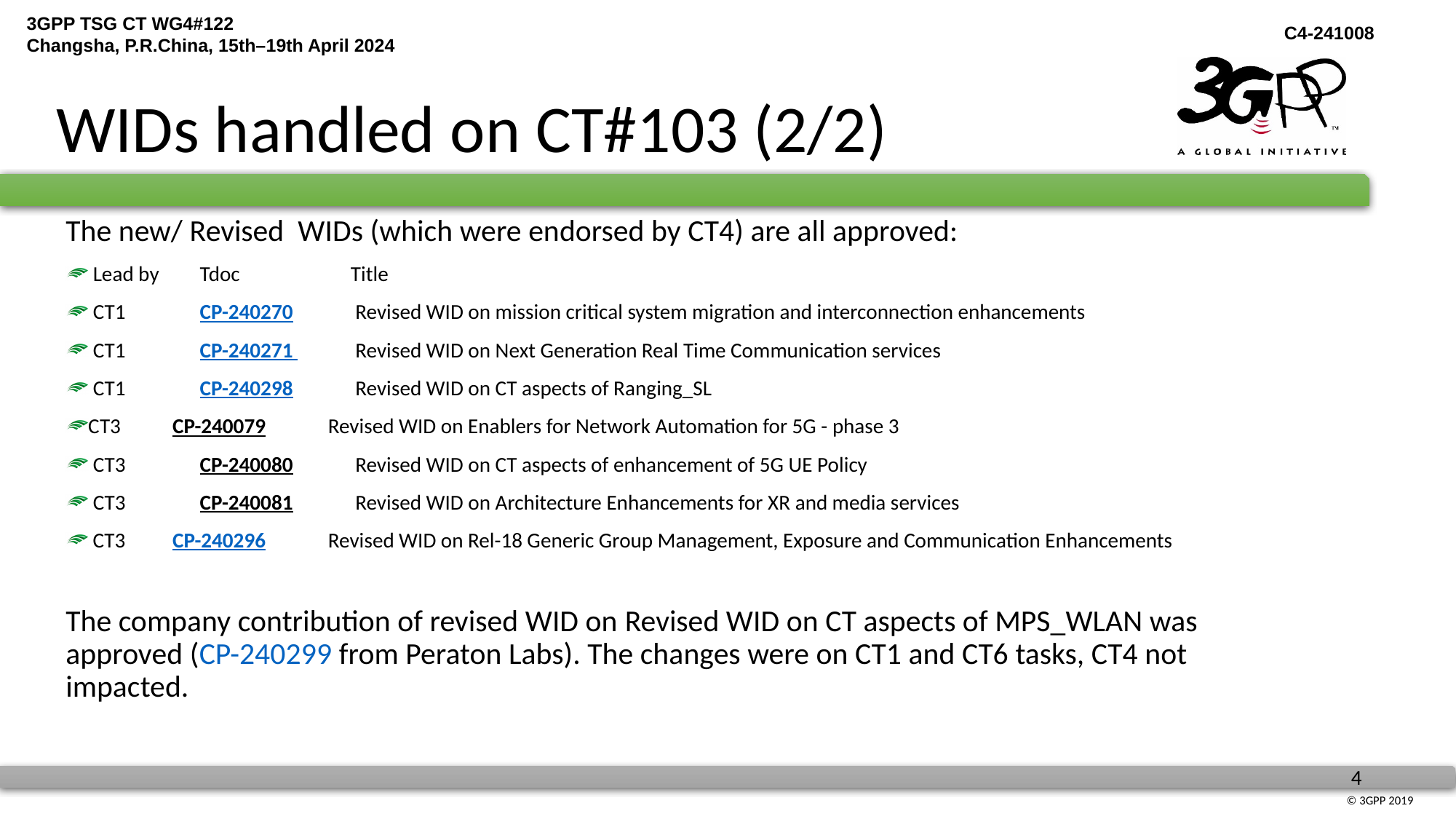

# WIDs handled on CT#103 (2/2)
The new/ Revised  WIDs (which were endorsed by CT4) are all approved:
Lead by 	Tdoc	Title
CT1	CP-240270	 Revised WID on mission critical system migration and interconnection enhancements
CT1	CP-240271 	 Revised WID on Next Generation Real Time Communication services
CT1	CP-240298	 Revised WID on CT aspects of Ranging_SL
CT3	CP-240079	 Revised WID on Enablers for Network Automation for 5G - phase 3
CT3	CP-240080	 Revised WID on CT aspects of enhancement of 5G UE Policy
CT3	CP-240081	 Revised WID on Architecture Enhancements for XR and media services
 CT3	CP-240296	 Revised WID on Rel-18 Generic Group Management, Exposure and Communication Enhancements

The company contribution of revised WID on Revised WID on CT aspects of MPS_WLAN was approved (CP-240299 from Peraton Labs). The changes were on CT1 and CT6 tasks, CT4 not impacted.